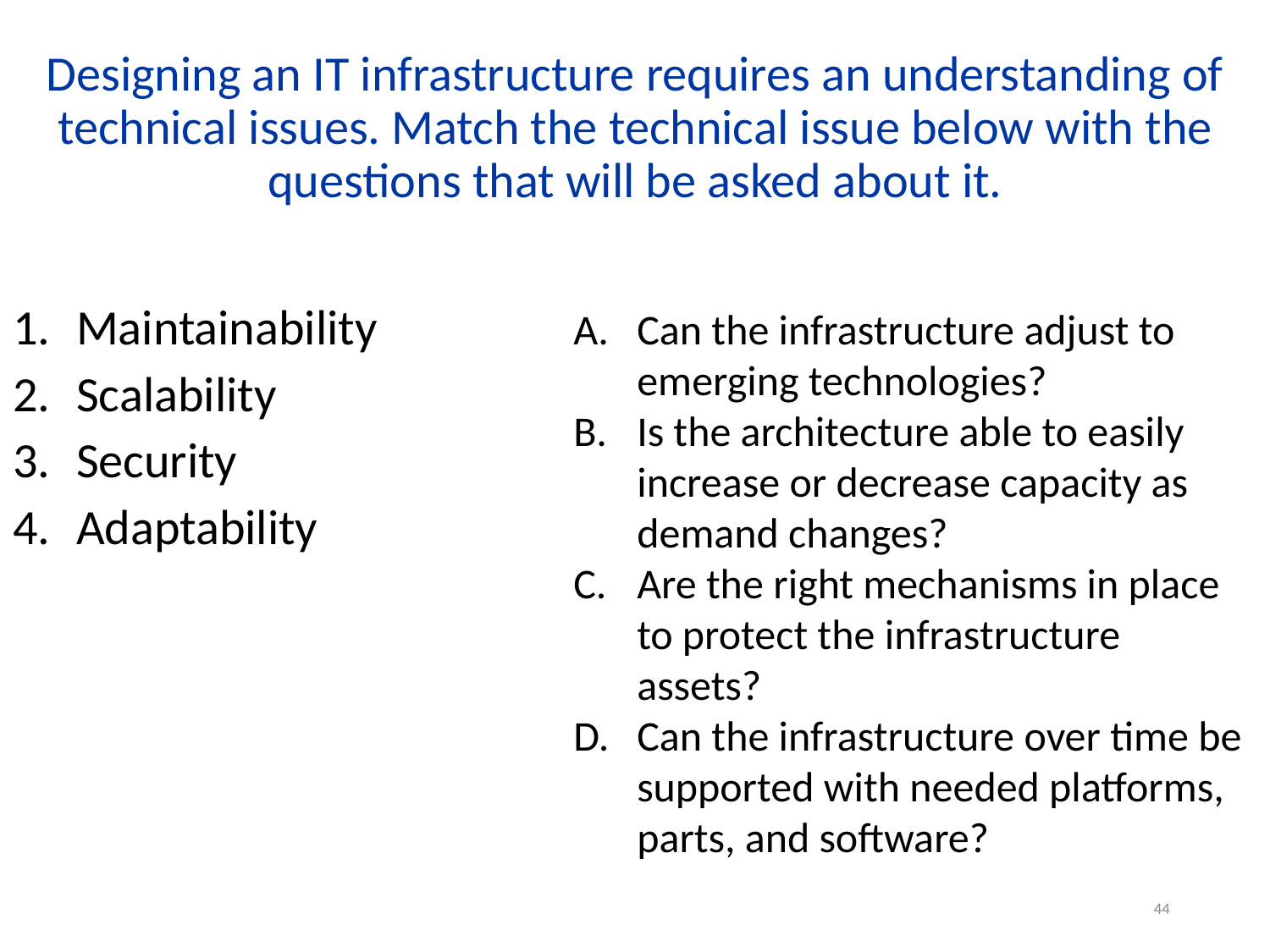

Designing an IT infrastructure requires an understanding of technical issues. Match the technical issue below with the questions that will be asked about it.
Maintainability
Scalability
Security
Adaptability

Can the infrastructure adjust to emerging technologies?
Is the architecture able to easily increase or decrease capacity as demand changes?
Are the right mechanisms in place to protect the infrastructure assets?
Can the infrastructure over time be supported with needed platforms, parts, and software?
44